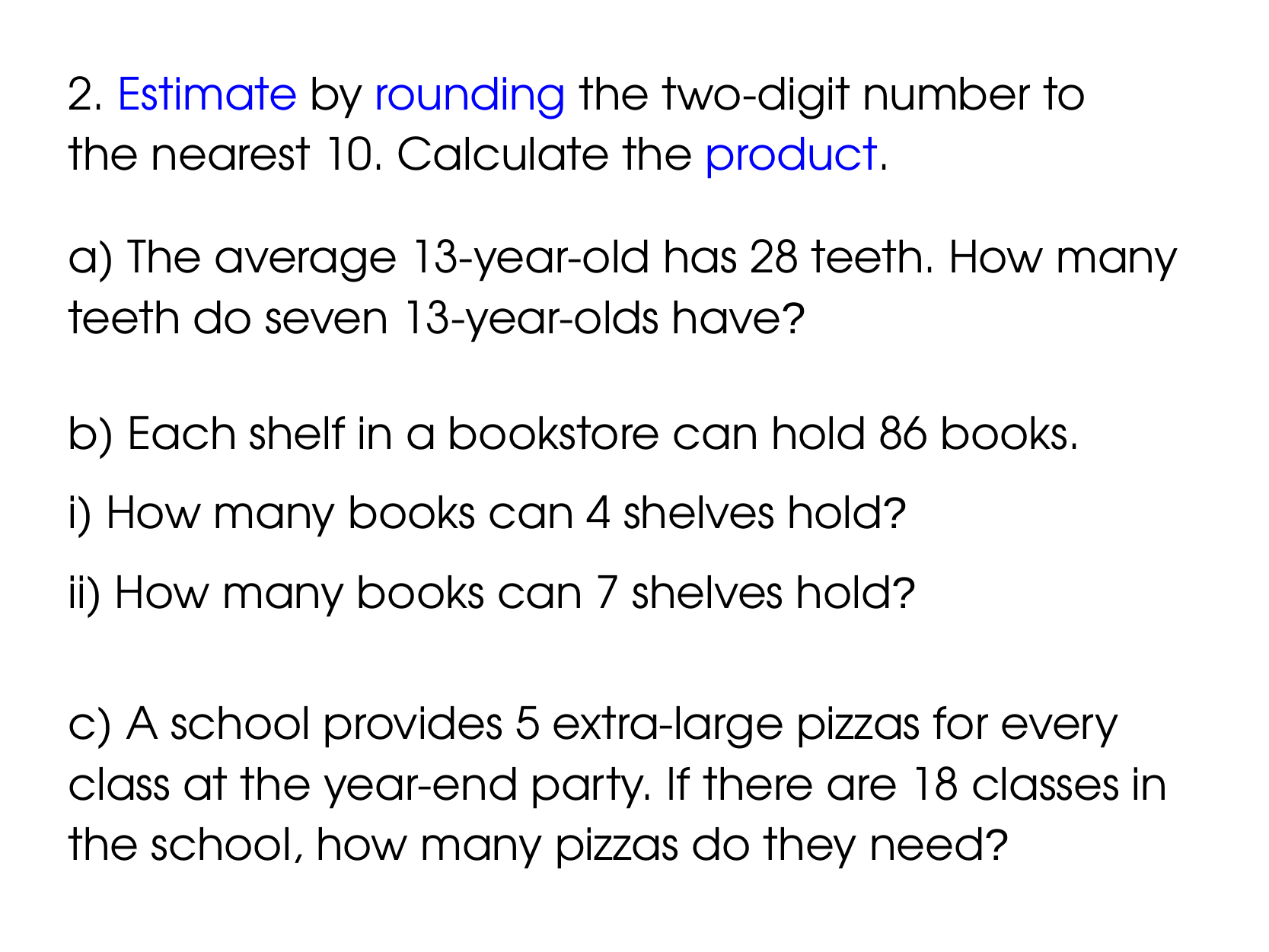

2. Estimate by rounding the two-digit number to the nearest 10. Calculate the product.
a) The average 13-year-old has 28 teeth. How many teeth do seven 13-year-olds have?
b) Each shelf in a bookstore can hold 86 books.
i) How many books can 4 shelves hold?
ii) How many books can 7 shelves hold?
c) A school provides 5 extra-large pizzas for every class at the year-end party. If there are 18 classes in the school, how many pizzas do they need?